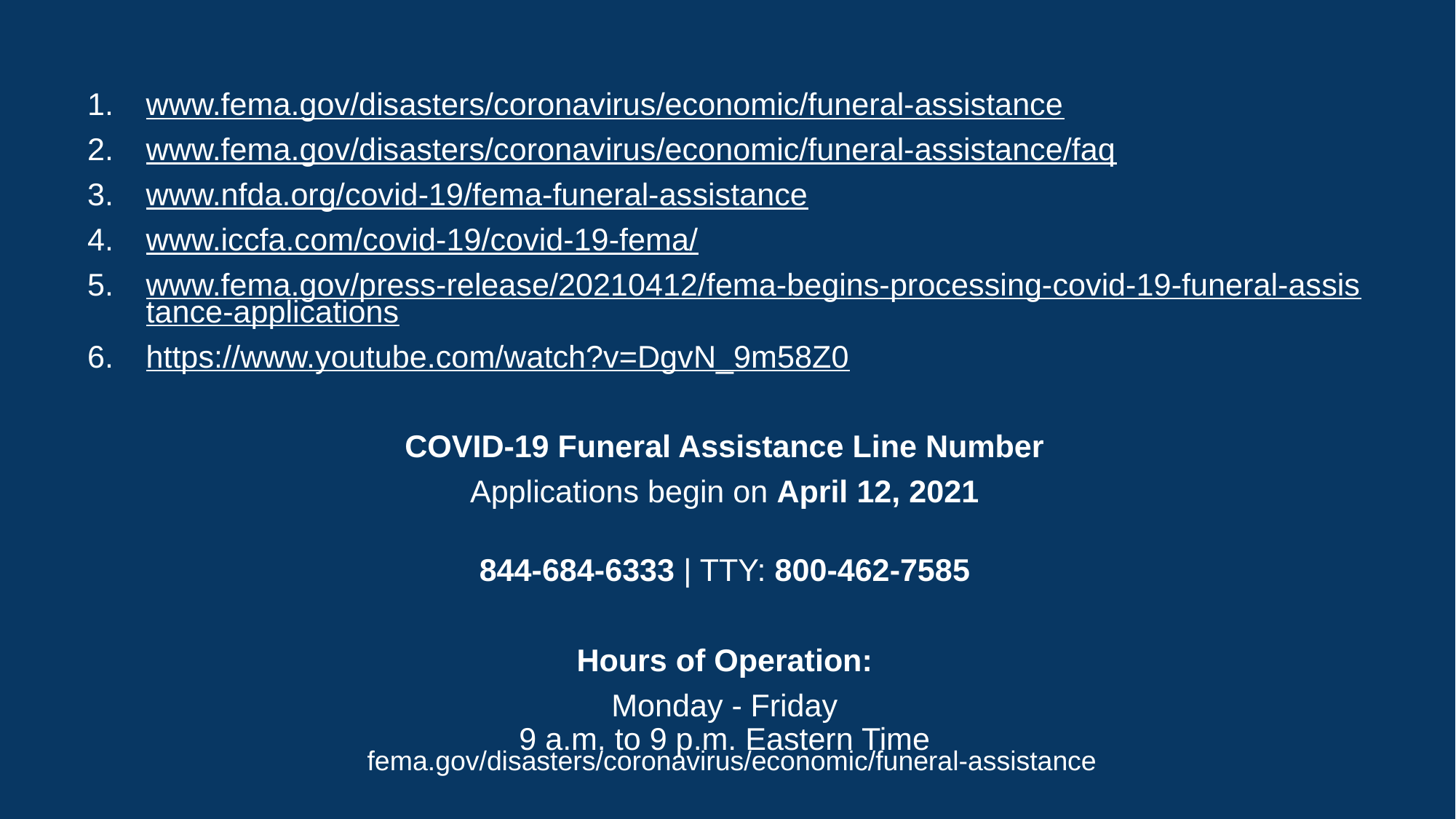

www.fema.gov/disasters/coronavirus/economic/funeral-assistance
www.fema.gov/disasters/coronavirus/economic/funeral-assistance/faq
www.nfda.org/covid-19/fema-funeral-assistance
www.iccfa.com/covid-19/covid-19-fema/
www.fema.gov/press-release/20210412/fema-begins-processing-covid-19-funeral-assistance-applications
https://www.youtube.com/watch?v=DgvN_9m58Z0

COVID-19 Funeral Assistance Line Number
Applications begin on April 12, 2021
844-684-6333 | TTY: 800-462-7585

Hours of Operation:
Monday - Friday
9 a.m. to 9 p.m. Eastern Time

fema.gov/disasters/coronavirus/economic/funeral-assistance